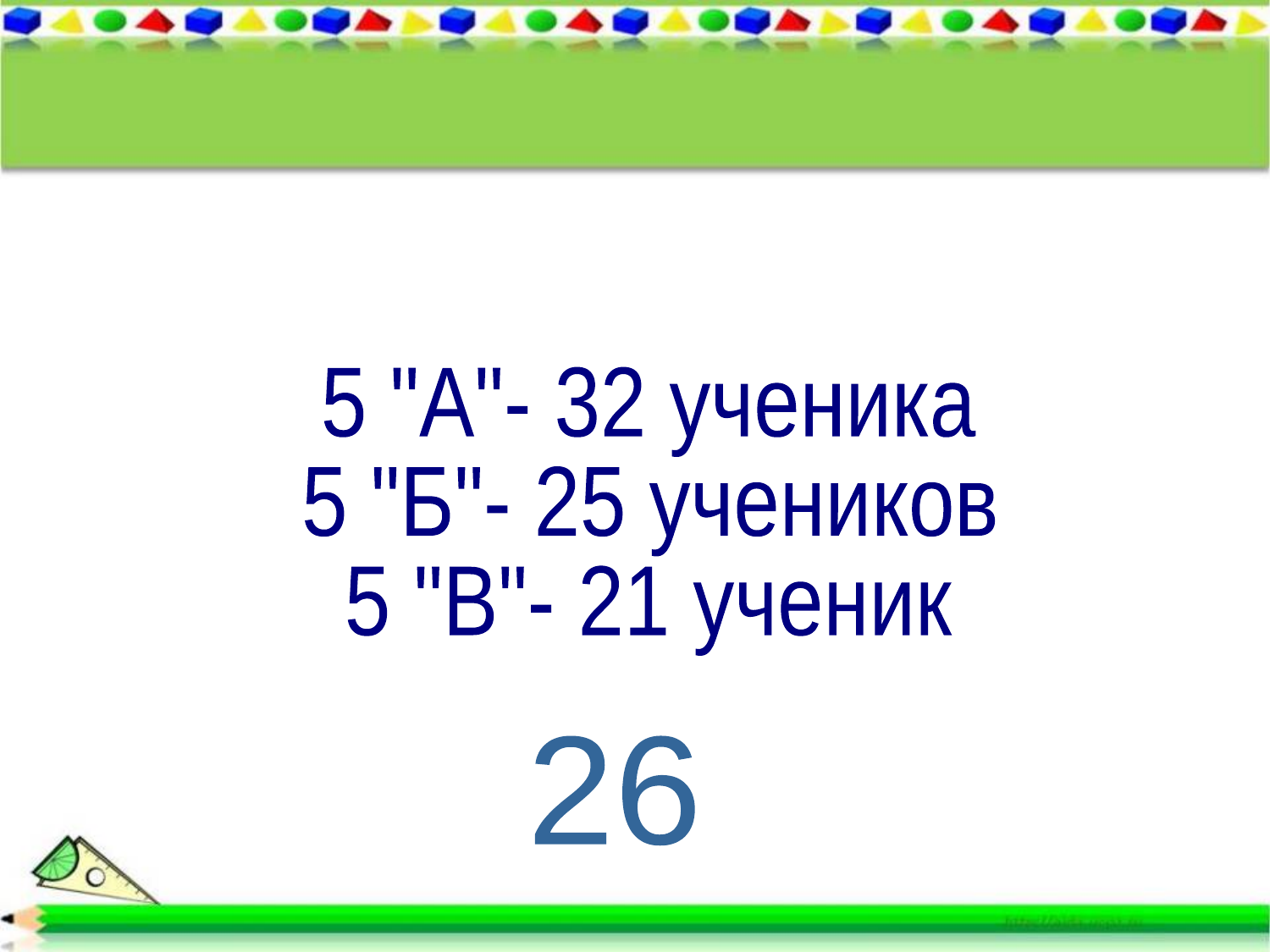

5 "А"- 32 ученика
5 "Б"- 25 учеников
5 "В"- 21 ученик
26